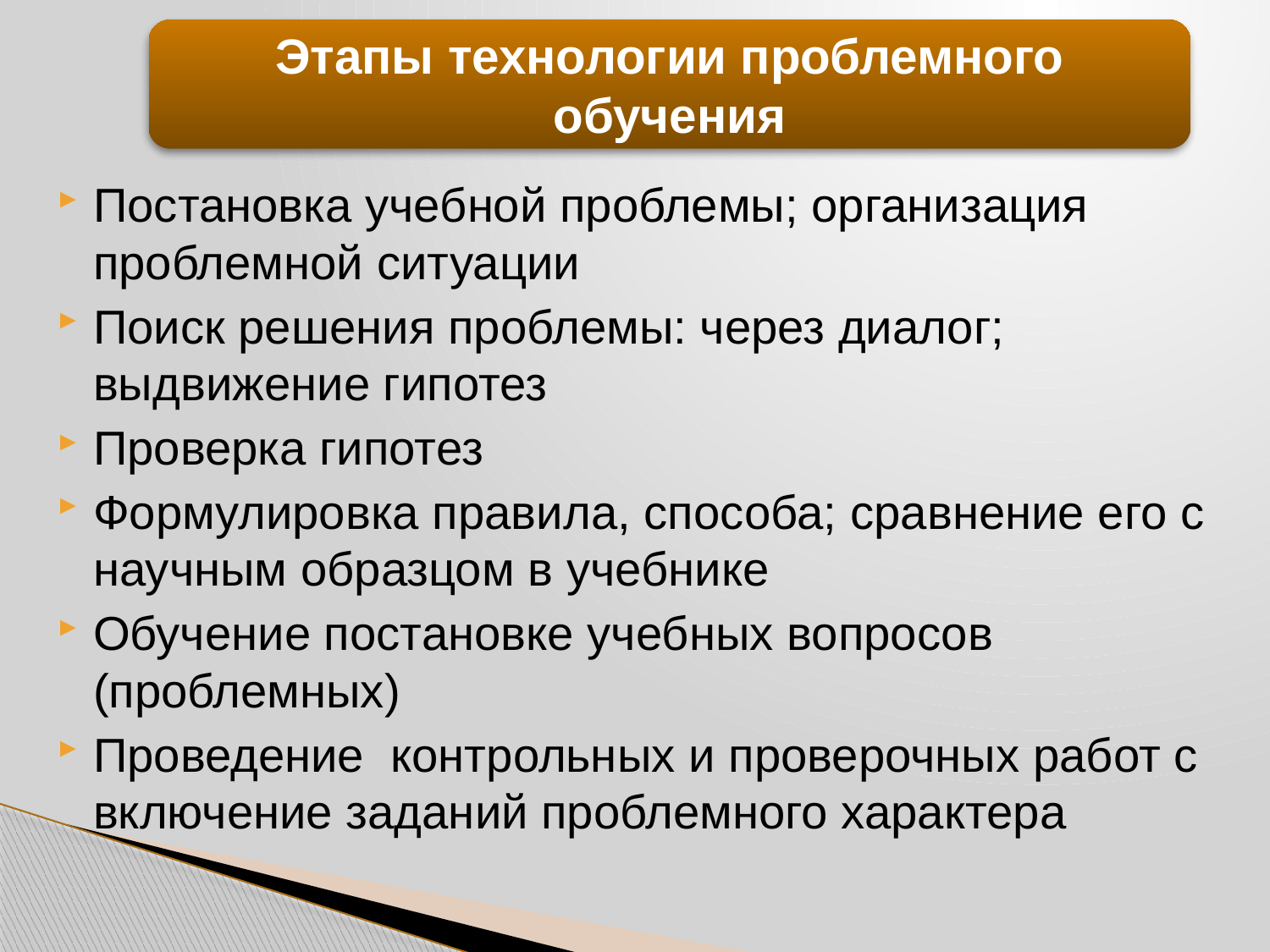

Этапы технологии проблемного обучения
Постановка учебной проблемы; организация проблемной ситуации
Поиск решения проблемы: через диалог; выдвижение гипотез
Проверка гипотез
Формулировка правила, способа; сравнение его с научным образцом в учебнике
Обучение постановке учебных вопросов (проблемных)
Проведение  контрольных и проверочных работ с включение заданий проблемного характера